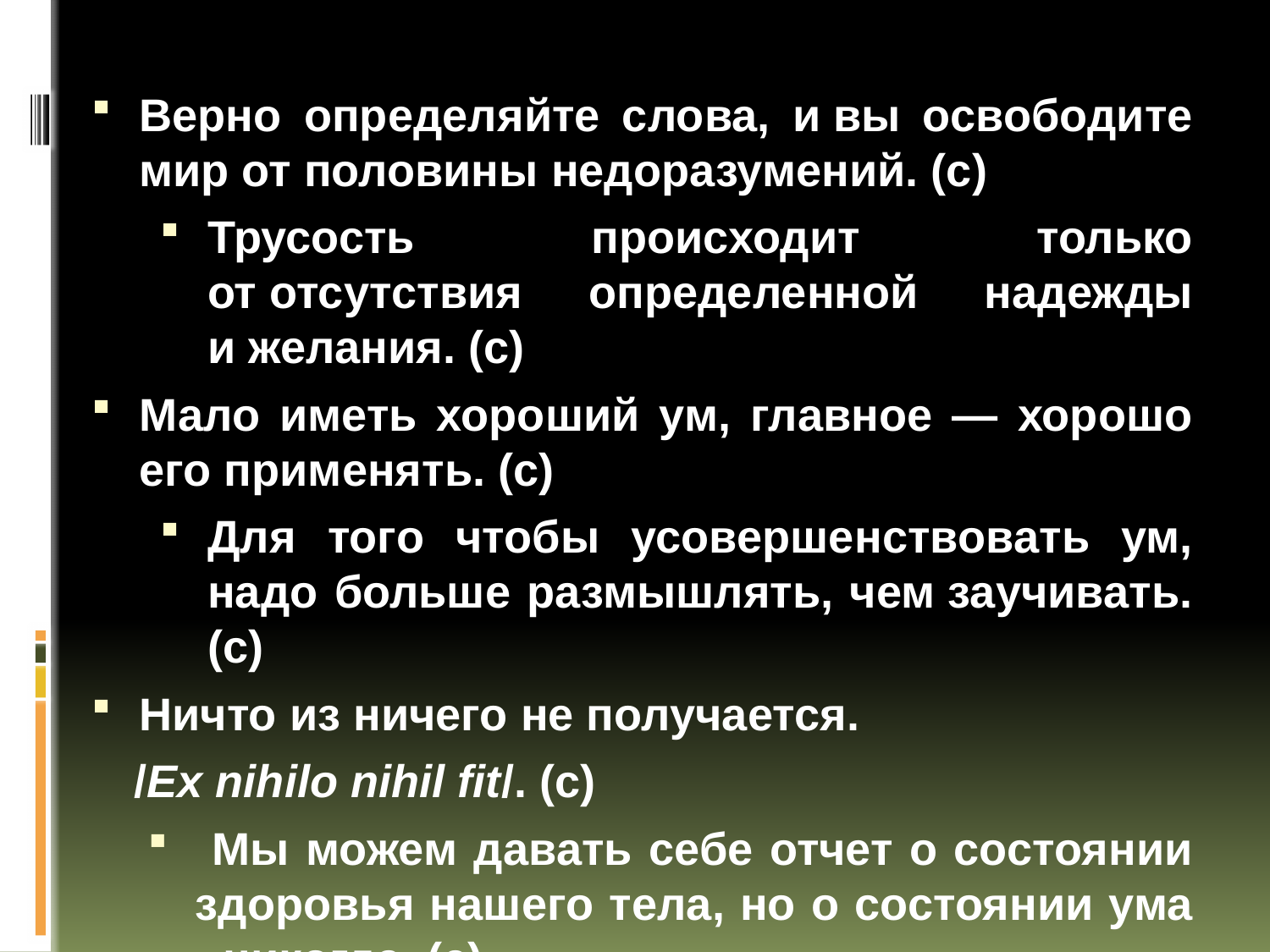

#
Верно определяйте слова, и вы освободите мир от половины недоразумений. (с)
Трусость происходит только от отсутствия определенной надежды и желания. (с)
Мало иметь хороший ум, главное — хорошо его применять. (с)
Для того чтобы усовершенствовать ум, надо больше размышлять, чем заучивать. (с)
Ничто из ничего не получается.
 /Ex nihilo nihil fit/. (с)
 Мы можем давать себе отчет о состоянии здоровья нашего тела, но о состоянии ума - никогда. (с)